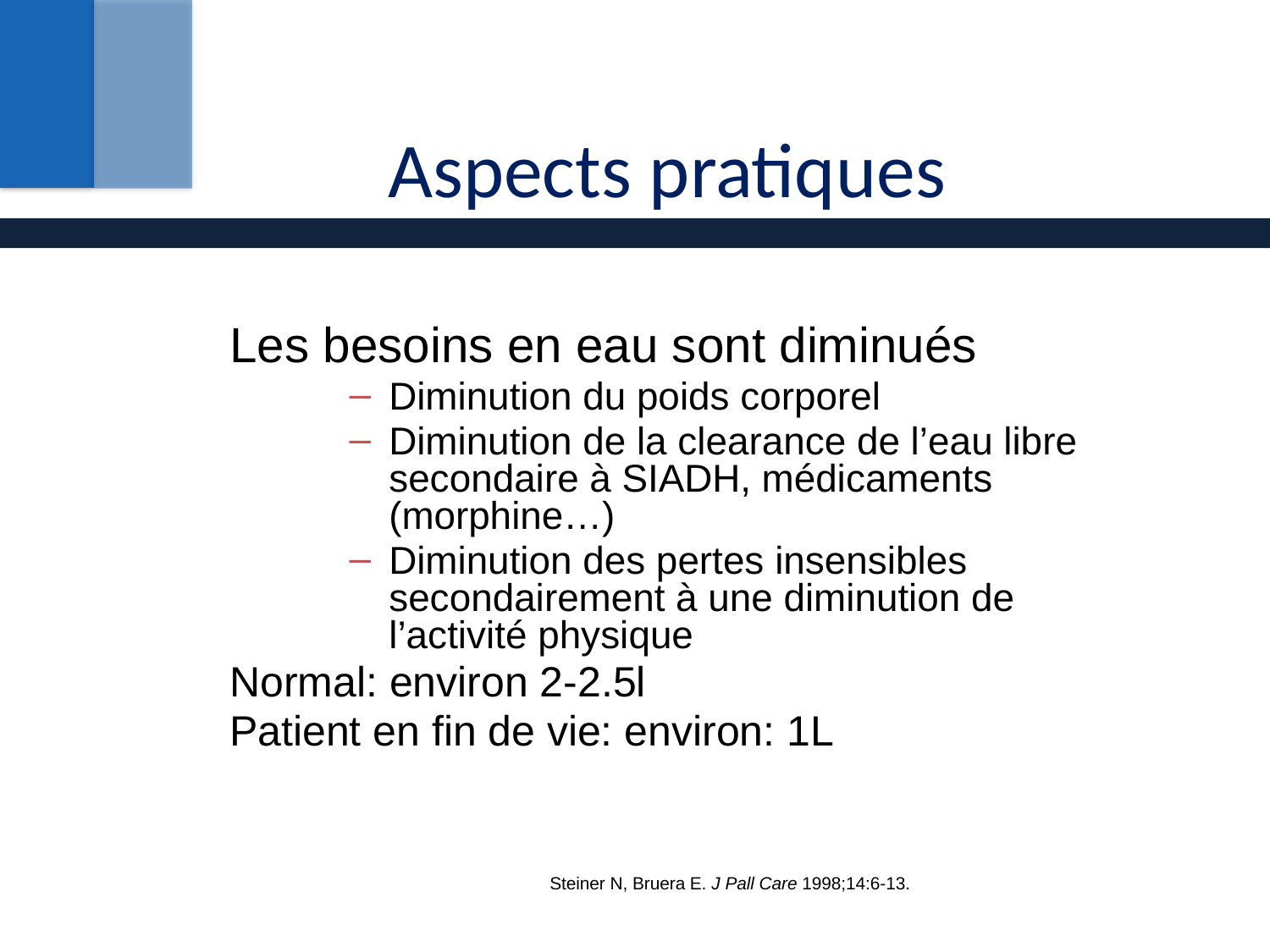

# Aspects pratiques

Les besoins en eau sont diminués
Diminution du poids corporel
Diminution de la clearance de l’eau libre secondaire à SIADH, médicaments (morphine…)
Diminution des pertes insensibles secondairement à une diminution de l’activité physique
Normal: environ 2-2.5l
Patient en fin de vie: environ: 1L

Steiner N, Bruera E. J Pall Care 1998;14:6-13.